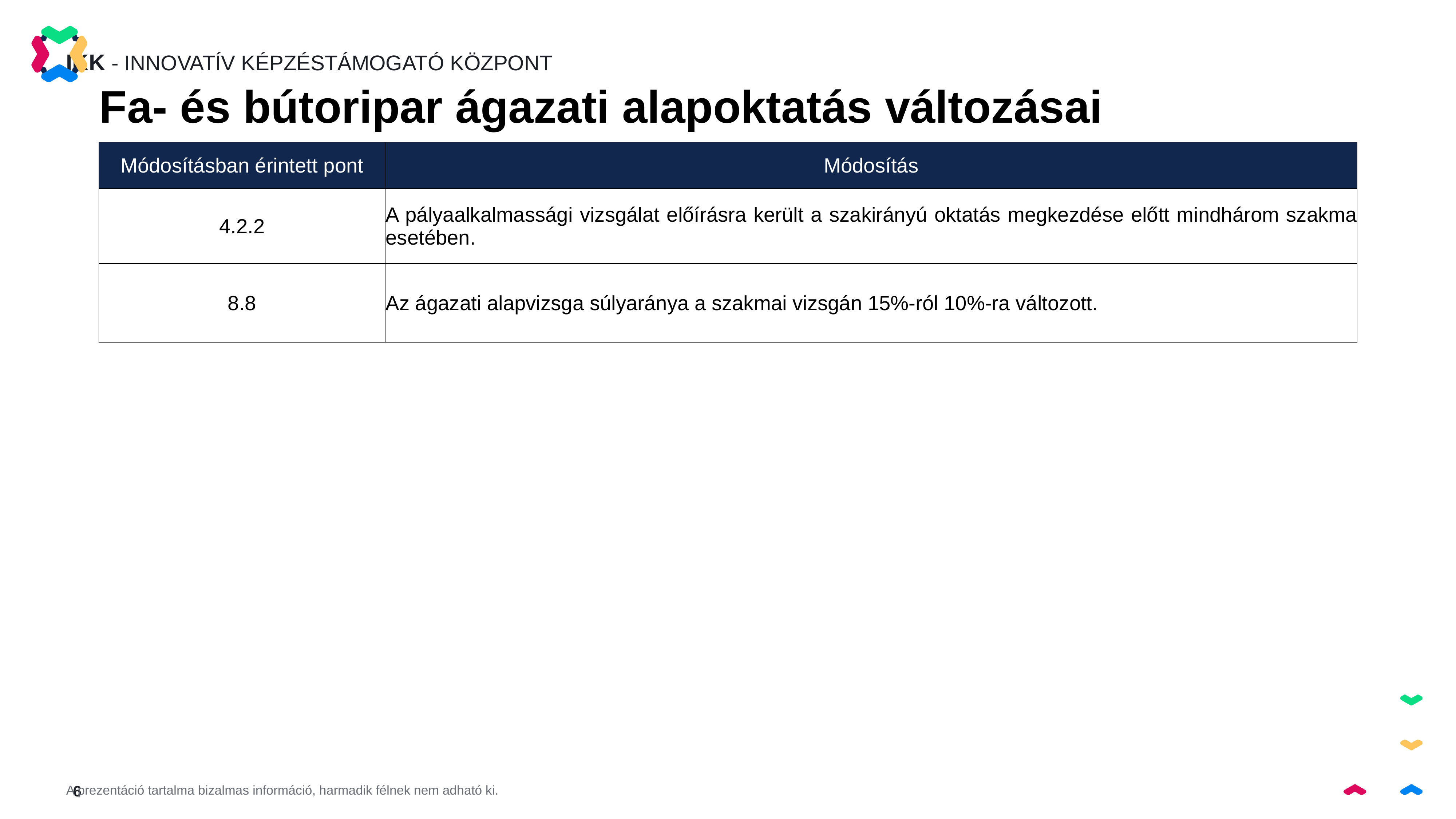

Fa- és bútoripar ágazati alapoktatás változásai
| Módosításban érintett pont | Módosítás |
| --- | --- |
| 4.2.2 | A pályaalkalmassági vizsgálat előírásra került a szakirányú oktatás megkezdése előtt mindhárom szakma esetében. |
| 8.8 | Az ágazati alapvizsga súlyaránya a szakmai vizsgán 15%-ról 10%-ra változott. |